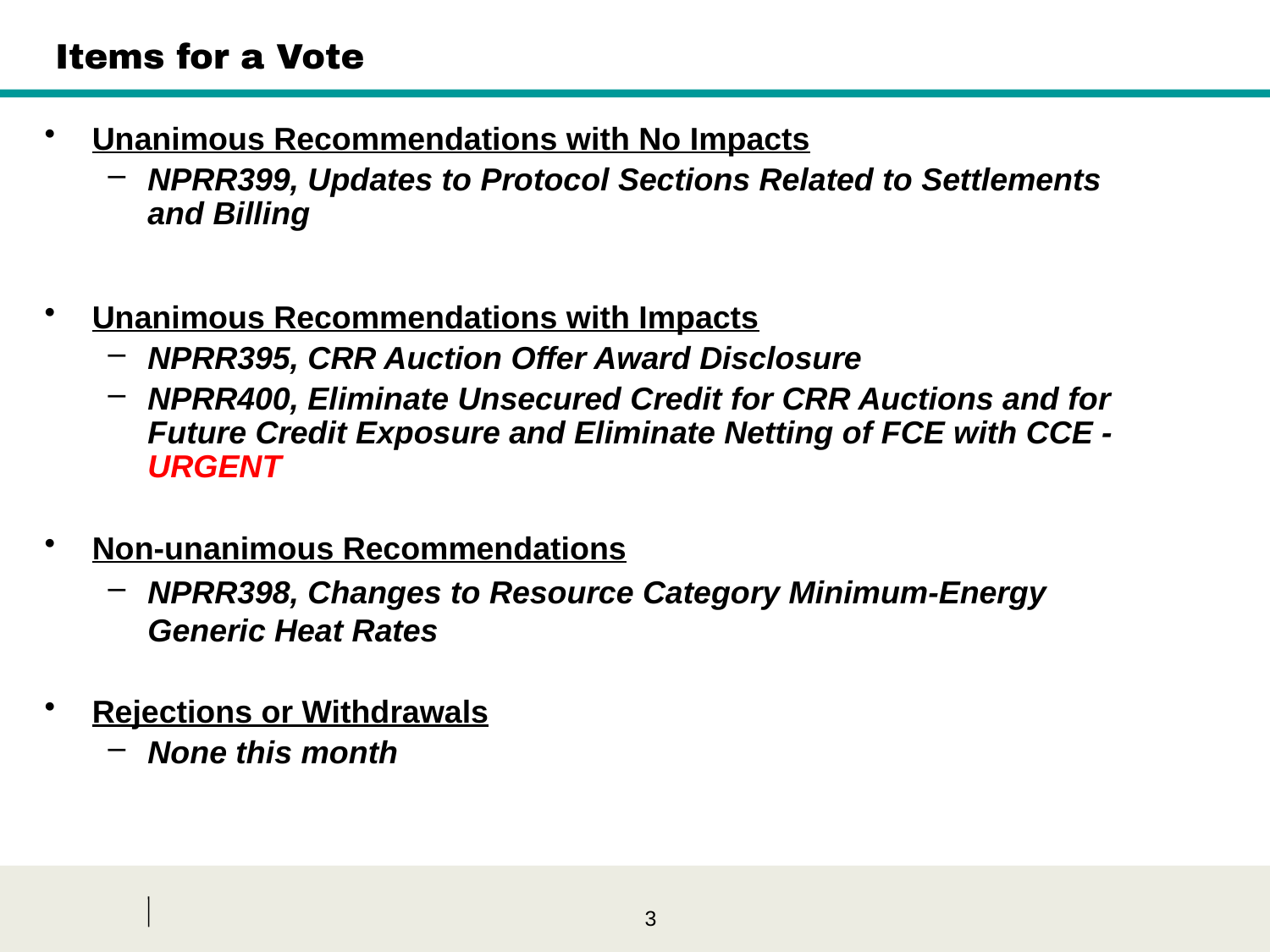

Items for a Vote
Unanimous Recommendations with No Impacts
NPRR399, Updates to Protocol Sections Related to Settlements and Billing

Unanimous Recommendations with Impacts
NPRR395, CRR Auction Offer Award Disclosure
NPRR400, Eliminate Unsecured Credit for CRR Auctions and for Future Credit Exposure and Eliminate Netting of FCE with CCE - URGENT

Non-unanimous Recommendations
NPRR398, Changes to Resource Category Minimum-Energy Generic Heat Rates

Rejections or Withdrawals
None this month